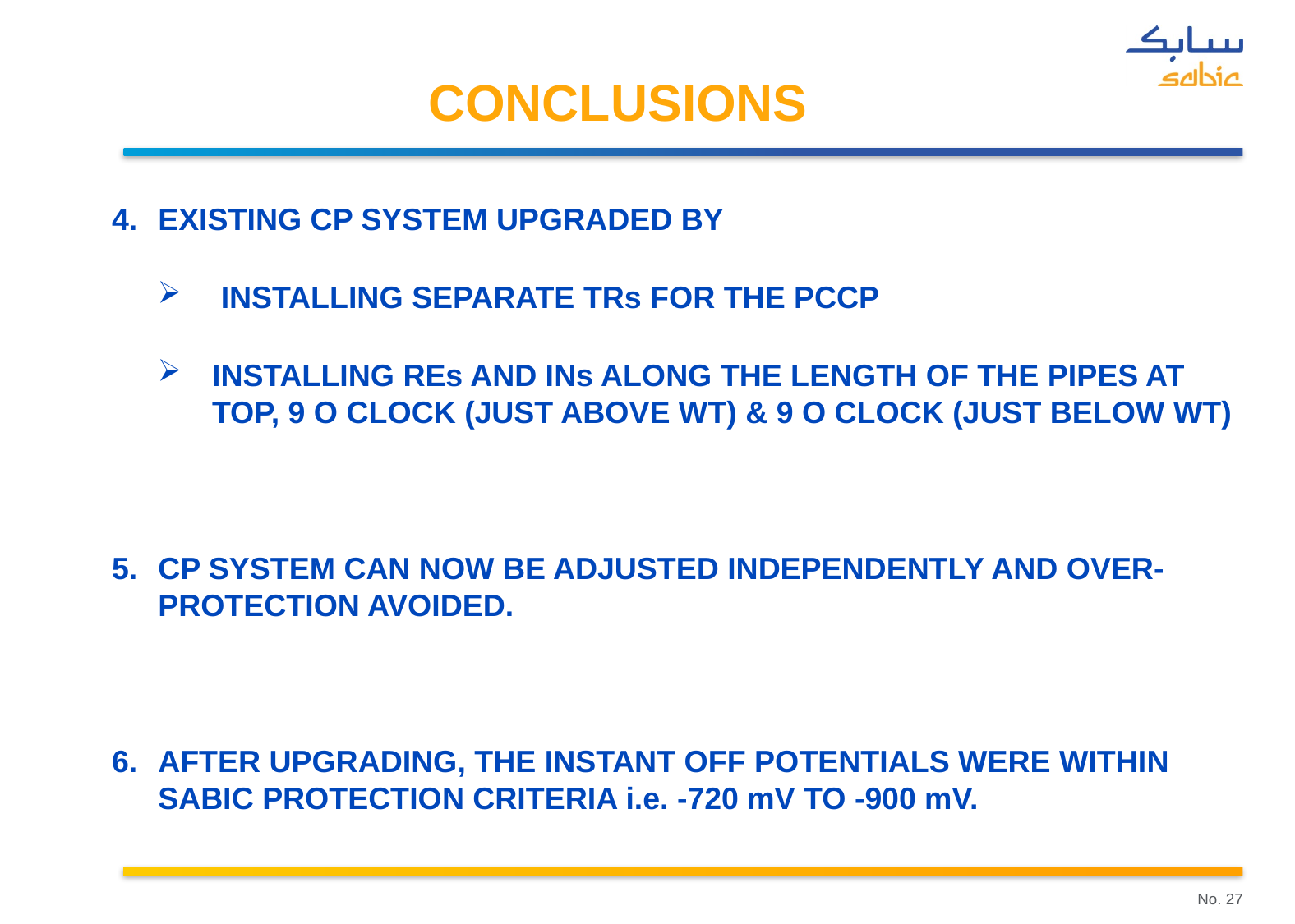

# CONCLUSIONS
EXISTING CP SYSTEM UPGRADED BY
 INSTALLING SEPARATE TRs FOR THE PCCP
INSTALLING REs AND INs ALONG THE LENGTH OF THE PIPES AT TOP, 9 O CLOCK (JUST ABOVE WT) & 9 O CLOCK (JUST BELOW WT)

CP SYSTEM CAN NOW BE ADJUSTED INDEPENDENTLY AND OVER-PROTECTION AVOIDED.

AFTER UPGRADING, THE INSTANT OFF POTENTIALS WERE WITHIN SABIC PROTECTION CRITERIA i.e. -720 mV TO -900 mV.